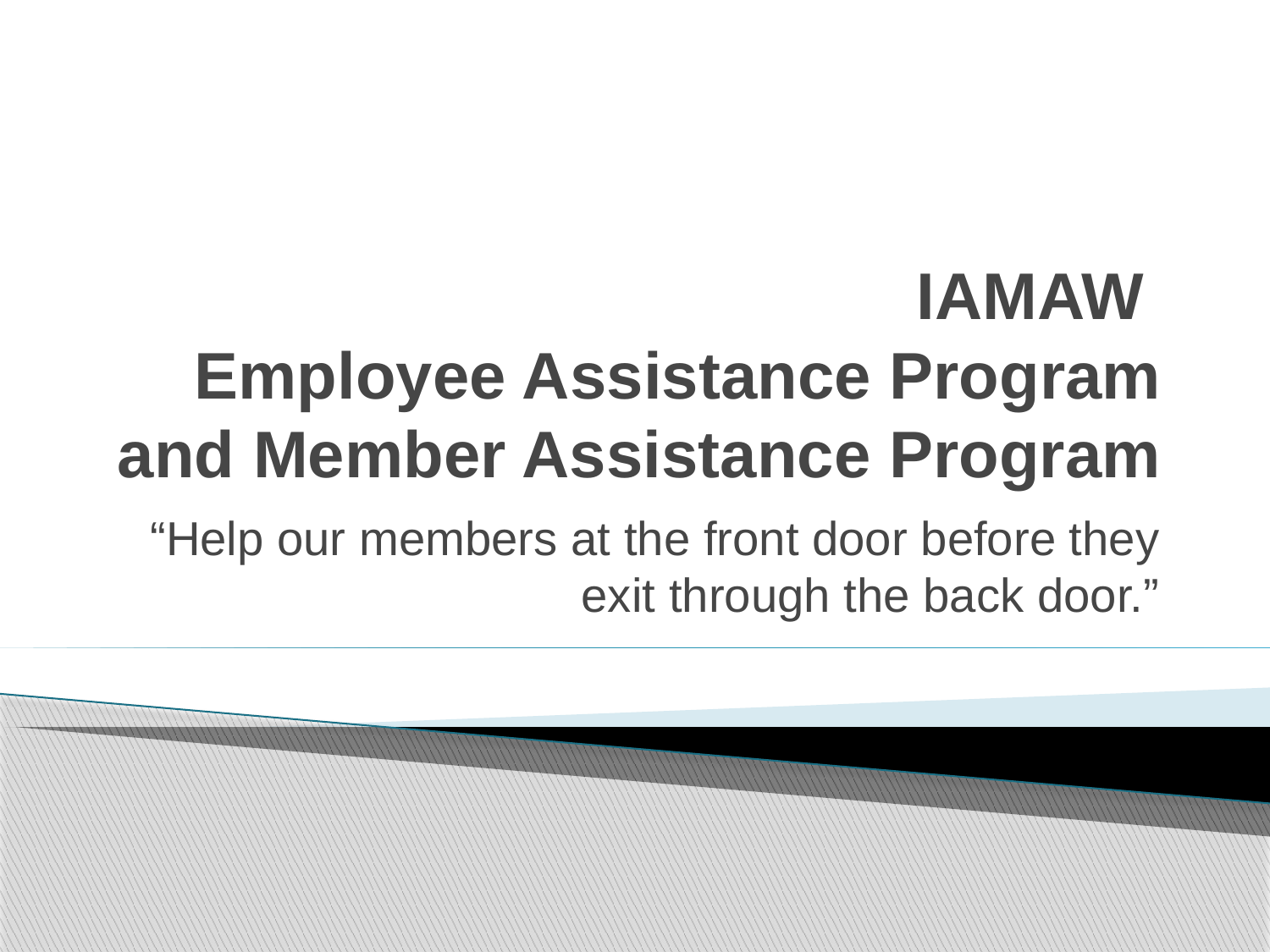

# IAMAW Employee Assistance Program and Member Assistance Program
“Help our members at the front door before they exit through the back door.”